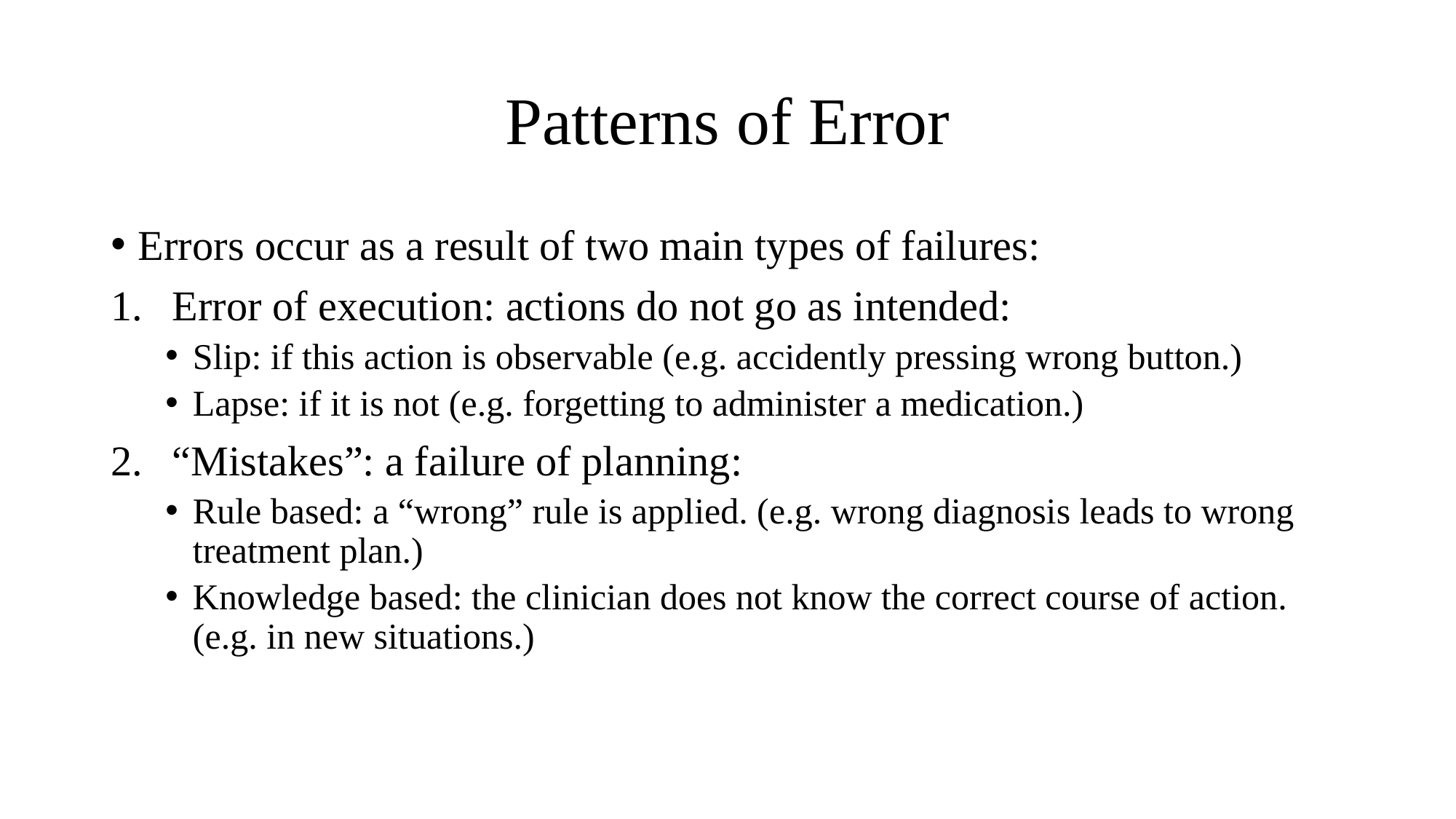

# Patterns of Error
Errors occur as a result of two main types of failures:
Error of execution: actions do not go as intended:
Slip: if this action is observable (e.g. accidently pressing wrong button.)
Lapse: if it is not (e.g. forgetting to administer a medication.)
“Mistakes”: a failure of planning:
Rule based: a “wrong” rule is applied. (e.g. wrong diagnosis leads to wrong treatment plan.)
Knowledge based: the clinician does not know the correct course of action. (e.g. in new situations.)